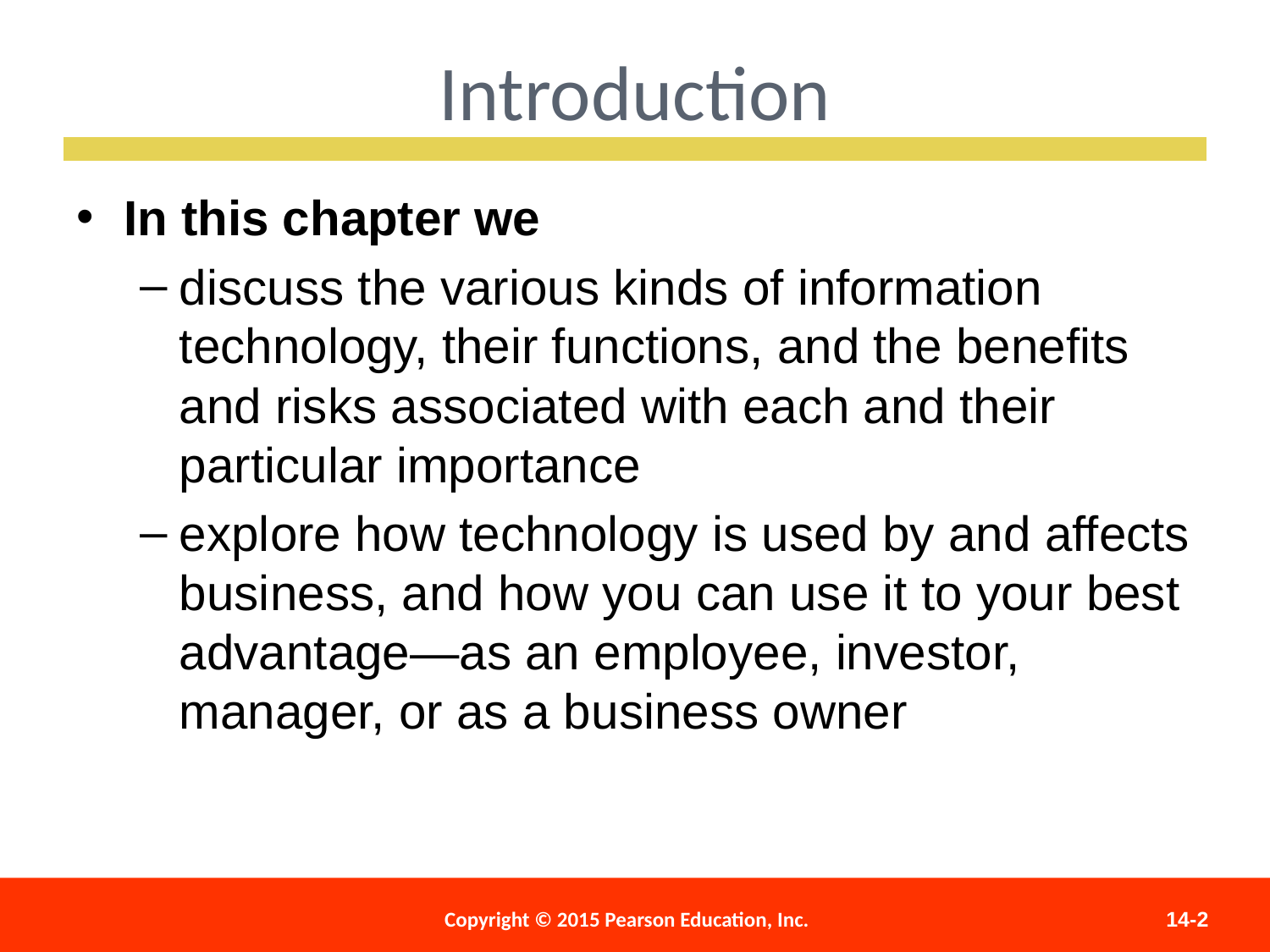

Introduction
In this chapter we
discuss the various kinds of information technology, their functions, and the benefits and risks associated with each and their particular importance
explore how technology is used by and affects business, and how you can use it to your best advantage—as an employee, investor, manager, or as a business owner